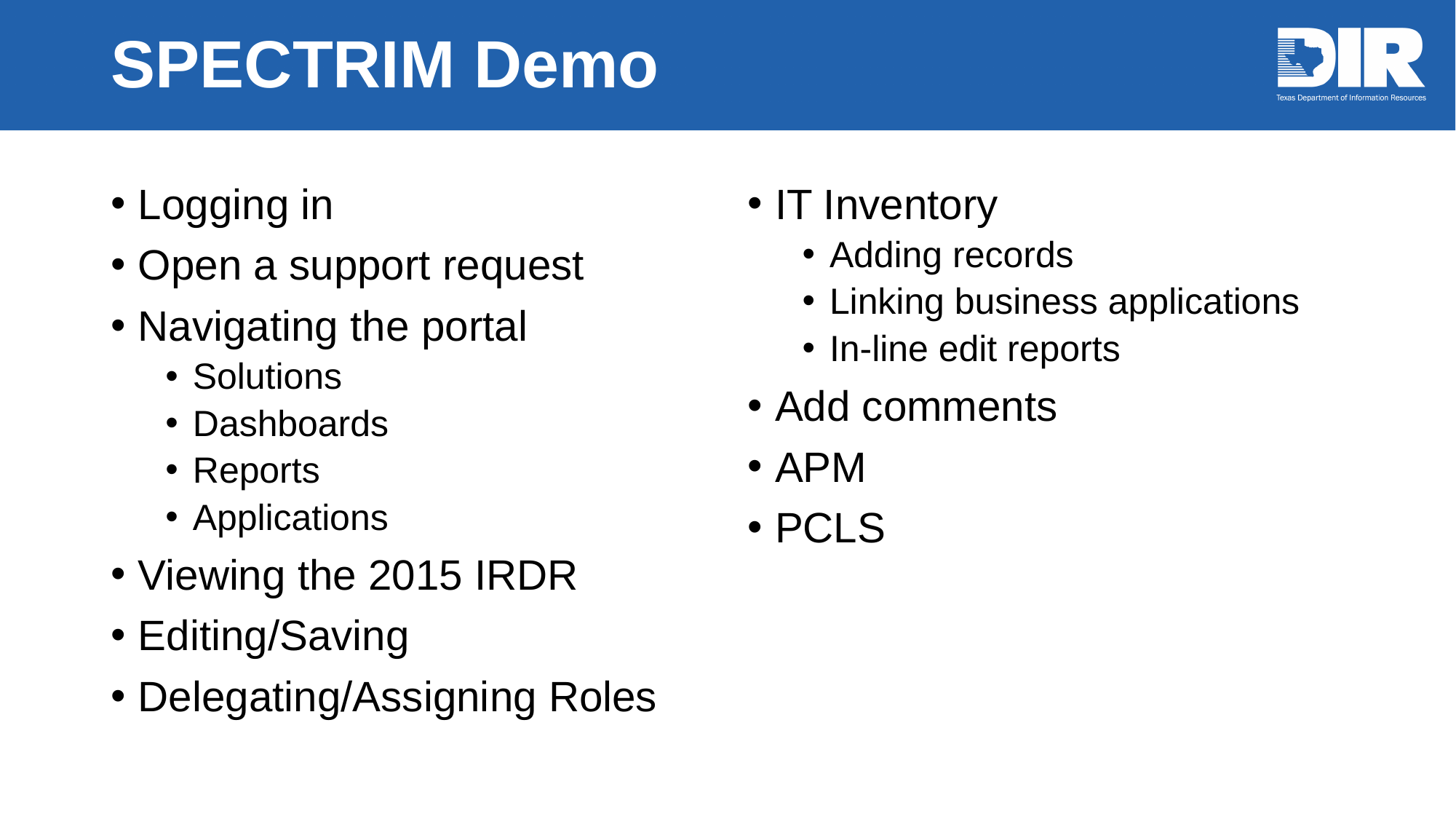

# SPECTRIM Demo
Logging in
Open a support request
Navigating the portal
Solutions
Dashboards
Reports
Applications
Viewing the 2015 IRDR
Editing/Saving
Delegating/Assigning Roles
IT Inventory
Adding records
Linking business applications
In-line edit reports
Add comments
APM
PCLS